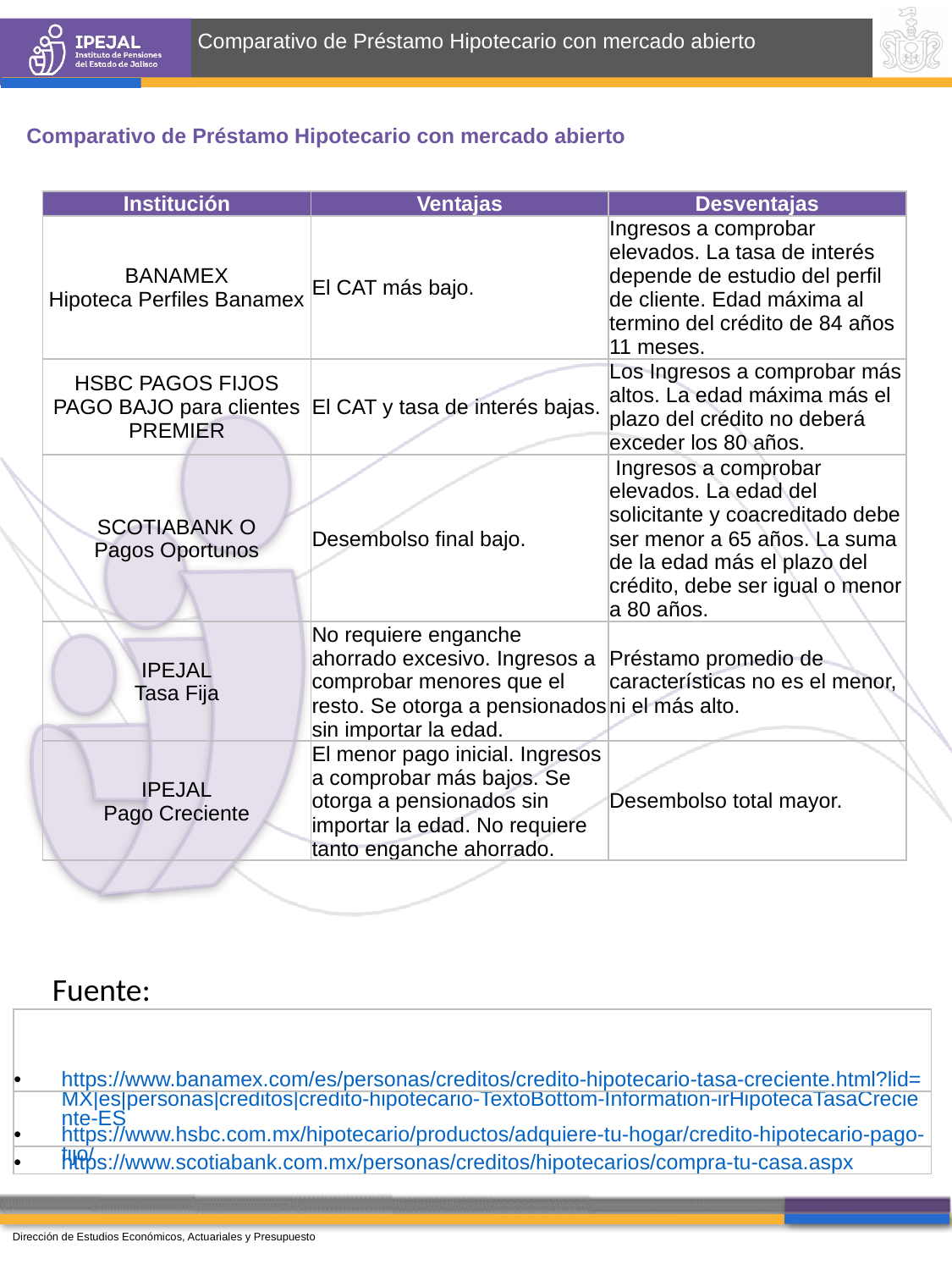

Comparativo de Préstamo Hipotecario con mercado abierto
Comparativo de Préstamo Hipotecario con mercado abierto

| Institución | Ventajas | Desventajas |
| --- | --- | --- |
| BANAMEX Hipoteca Perfiles Banamex | El CAT más bajo. | Ingresos a comprobar elevados. La tasa de interés depende de estudio del perfil de cliente. Edad máxima al termino del crédito de 84 años 11 meses. |
| HSBC PAGOS FIJOS PAGO BAJO para clientes PREMIER | El CAT y tasa de interés bajas. | Los Ingresos a comprobar más altos. La edad máxima más el plazo del crédito no deberá exceder los 80 años. |
| SCOTIABANK O Pagos Oportunos | Desembolso final bajo. | Ingresos a comprobar elevados. La edad del solicitante y coacreditado debe ser menor a 65 años. La suma de la edad más el plazo del crédito, debe ser igual o menor a 80 años. |
| IPEJAL Tasa Fija | No requiere enganche ahorrado excesivo. Ingresos a comprobar menores que el resto. Se otorga a pensionados sin importar la edad. | Préstamo promedio de características no es el menor, ni el más alto. |
| IPEJAL Pago Creciente | El menor pago inicial. Ingresos a comprobar más bajos. Se otorga a pensionados sin importar la edad. No requiere tanto enganche ahorrado. | Desembolso total mayor. |
Fuente:
| https://www.banamex.com/es/personas/creditos/credito-hipotecario-tasa-creciente.html?lid=MX|es|personas|creditos|credito-hipotecario-TextoBottom-Information-irHipotecaTasaCreciente-ES |
| --- |
| https://www.hsbc.com.mx/hipotecario/productos/adquiere-tu-hogar/credito-hipotecario-pago-fijo/ |
| https://www.scotiabank.com.mx/personas/creditos/hipotecarios/compra-tu-casa.aspx |